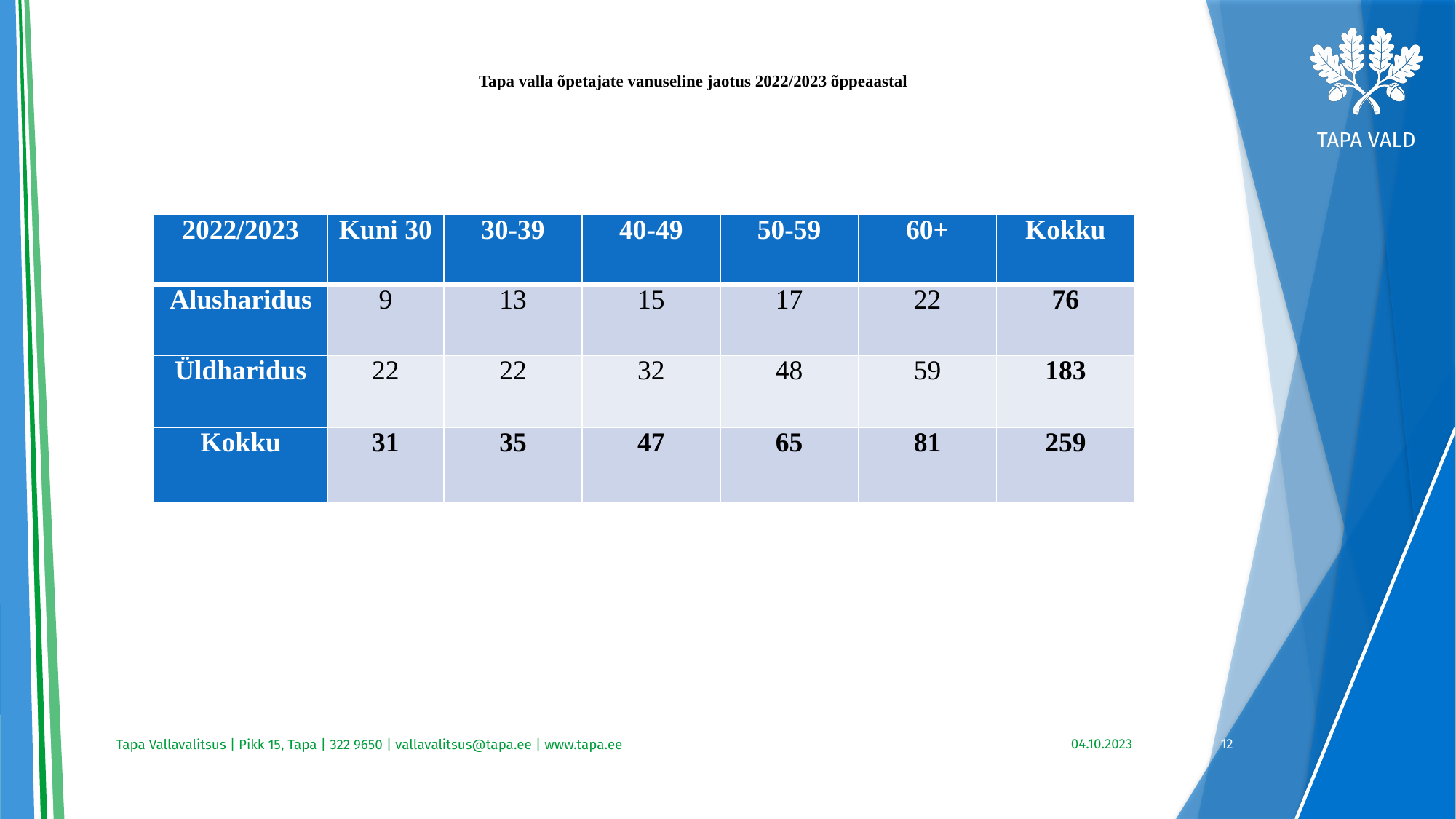

# Tapa valla õpetajate vanuseline jaotus 2022/2023 õppeaastal
| 2022/2023 | Kuni 30 | 30-39 | 40-49 | 50-59 | 60+ | Kokku |
| --- | --- | --- | --- | --- | --- | --- |
| Alusharidus | 9 | 13 | 15 | 17 | 22 | 76 |
| Üldharidus | 22 | 22 | 32 | 48 | 59 | 183 |
| Kokku | 31 | 35 | 47 | 65 | 81 | 259 |
04.10.2023
12
Tapa Vallavalitsus | Pikk 15, Tapa | 322 9650 | vallavalitsus@tapa.ee | www.tapa.ee